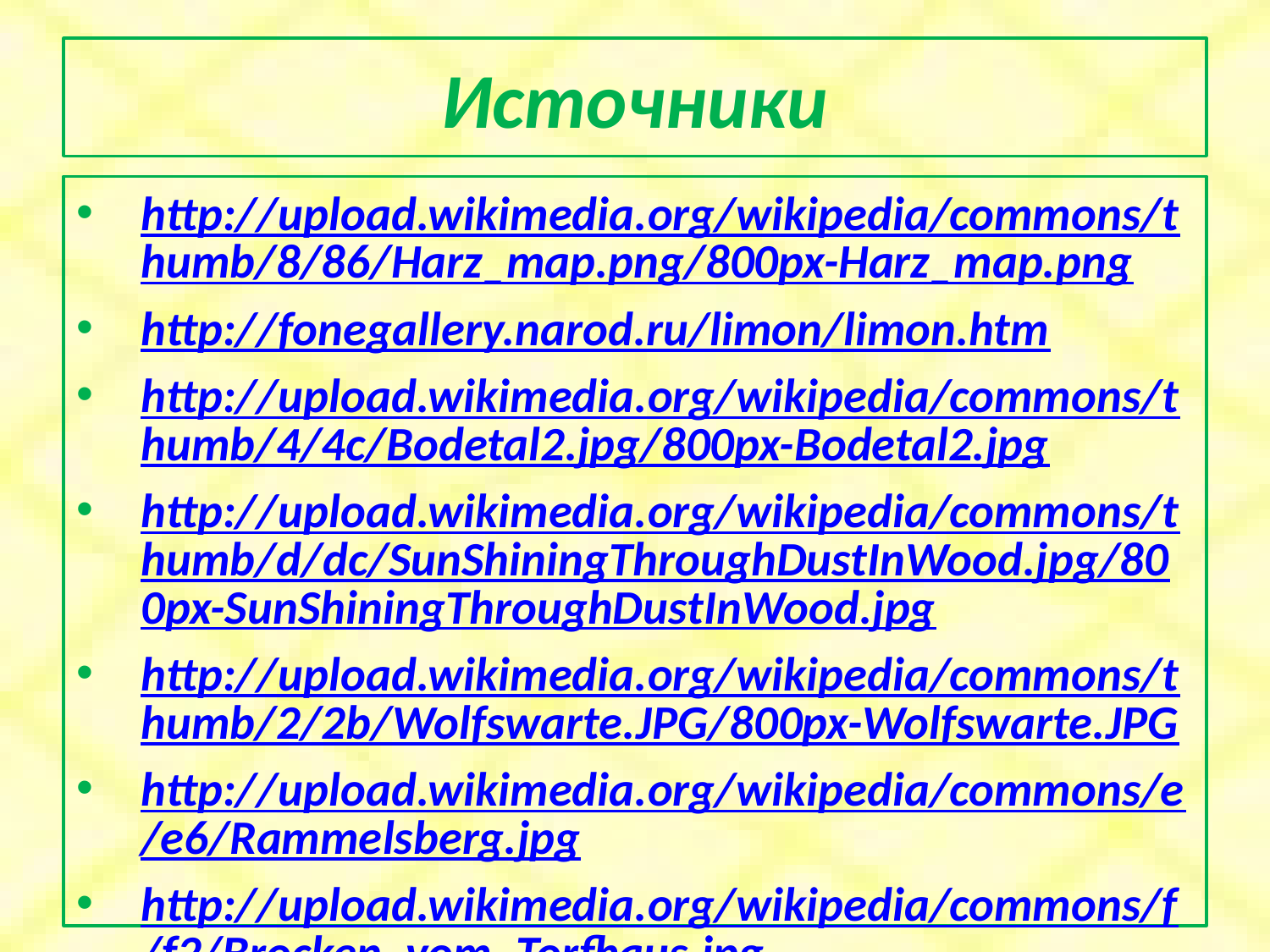

# Источники
http://upload.wikimedia.org/wikipedia/commons/thumb/8/86/Harz_map.png/800px-Harz_map.png
http://fonegallery.narod.ru/limon/limon.htm
http://upload.wikimedia.org/wikipedia/commons/thumb/4/4c/Bodetal2.jpg/800px-Bodetal2.jpg
http://upload.wikimedia.org/wikipedia/commons/thumb/d/dc/SunShiningThroughDustInWood.jpg/800px-SunShiningThroughDustInWood.jpg
http://upload.wikimedia.org/wikipedia/commons/thumb/2/2b/Wolfswarte.JPG/800px-Wolfswarte.JPG
http://upload.wikimedia.org/wikipedia/commons/e/e6/Rammelsberg.jpg
http://upload.wikimedia.org/wikipedia/commons/f/f2/Brocken_vom_Torfhaus.jpg
http://upload.wikimedia.org/wikipedia/commons/thumb/8/83/Neuruppin1852.jpg/454px-Neuruppin1852.jpg
http://www.hdr-photos.com/data/media/12/Holtemme.jpg
http://www.heikostreich.de/harz/fotos/harz4_02.jpg
http://files.myopera.com/Timirjasevez/albums/3280592/Selke_GLB_050611.jpg